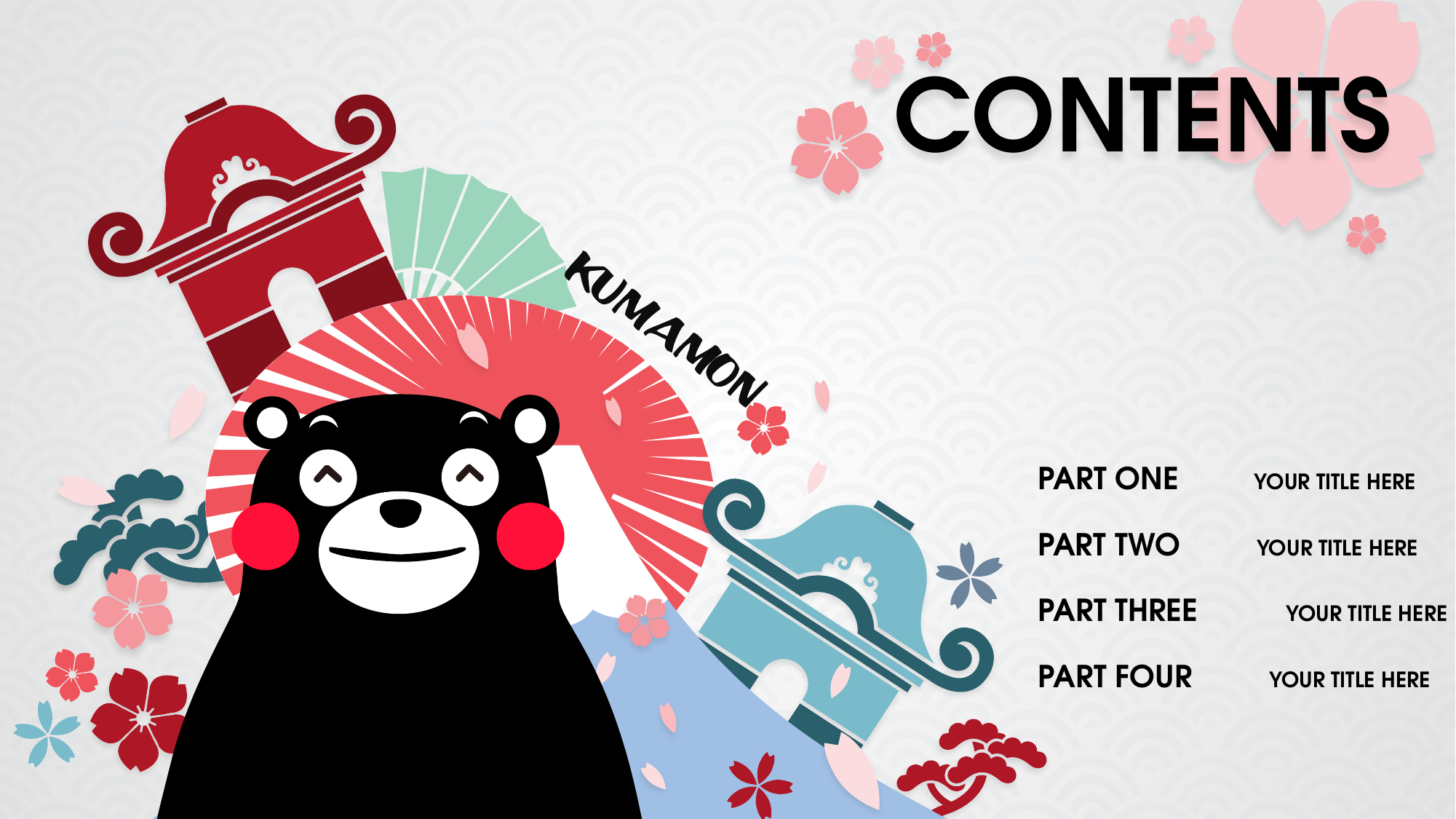

CONTENTS

PART ONE

YOUR TITLE HERE

PART TWO
YOUR TITLE HERE

PART THREE

YOUR TITLE HERE

PART FOUR

YOUR TITLE HERE